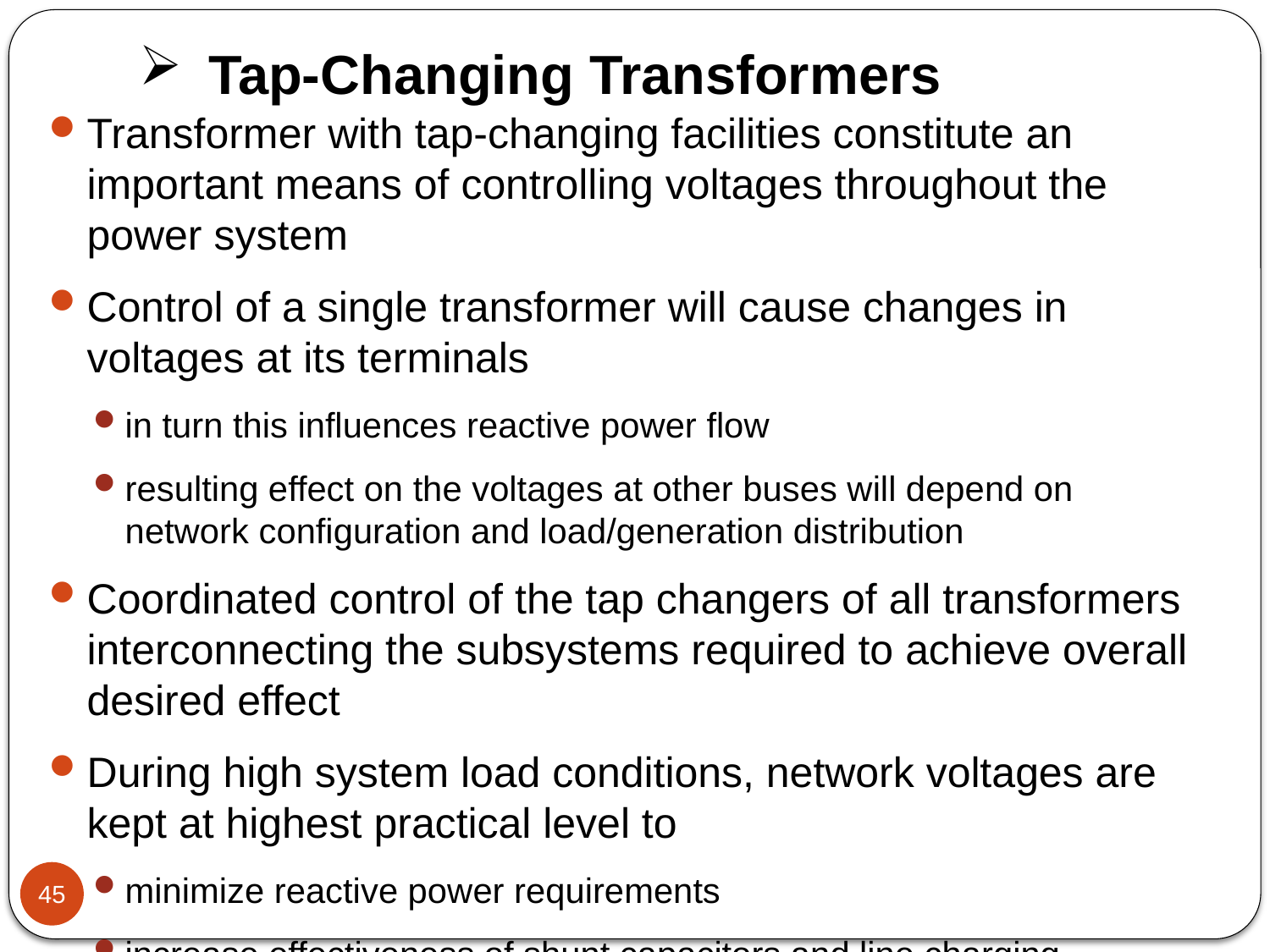

# Tap-Changing Transformers
Transformer with tap-changing facilities constitute an important means of controlling voltages throughout the power system
Control of a single transformer will cause changes in voltages at its terminals
in turn this influences reactive power flow
resulting effect on the voltages at other buses will depend on network configuration and load/generation distribution
Coordinated control of the tap changers of all transformers interconnecting the subsystems required to achieve overall desired effect
During high system load conditions, network voltages are kept at highest practical level to
minimize reactive power requirements
increase effectiveness of shunt capacitors and line charging
45